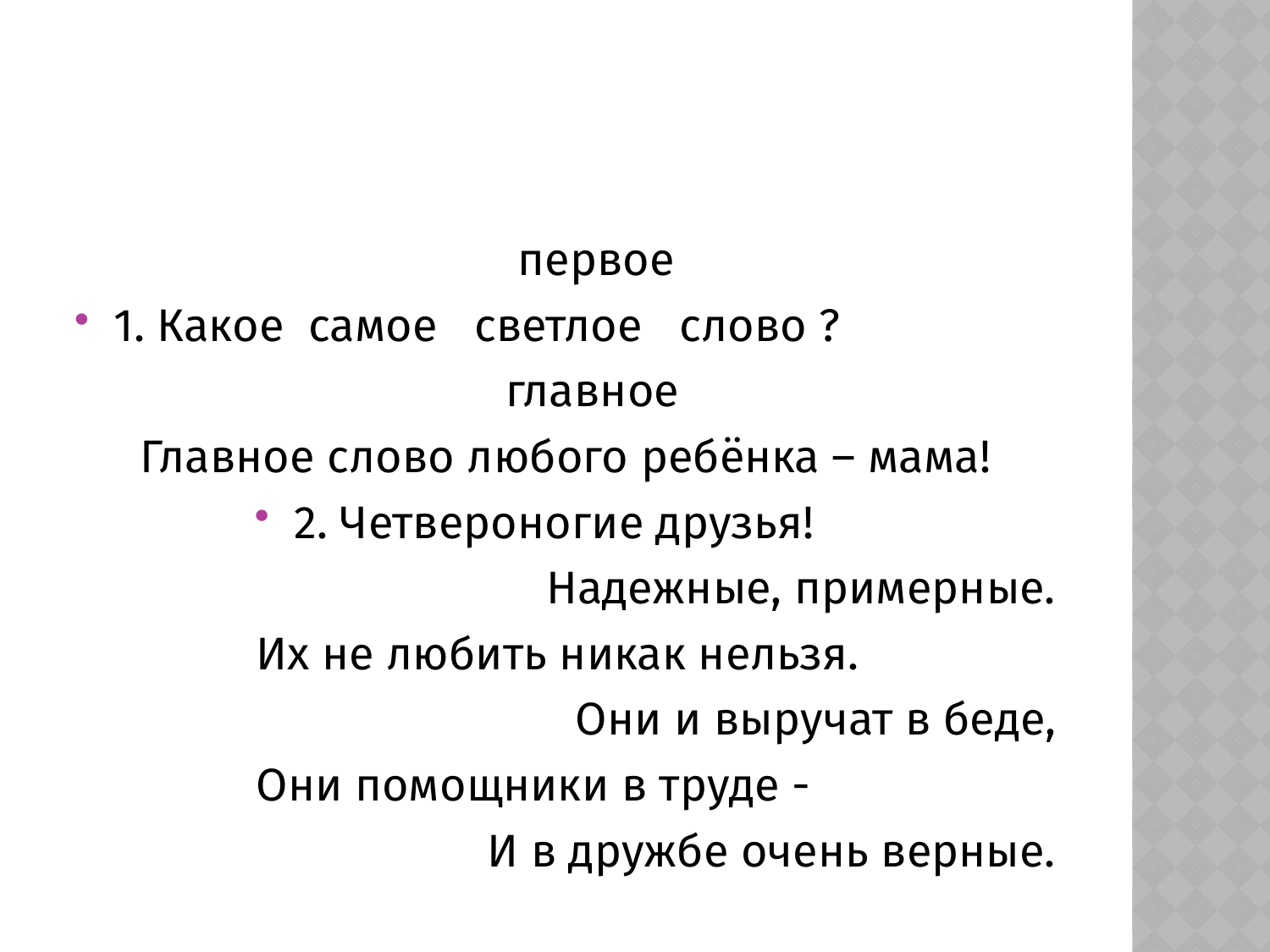

#
                                    первое
1. Какое  самое   светлое   слово ?
                                   главное
Главное слово любого ребёнка – мама!
2. Четвероногие друзья!
Надежные, примерные.
Их не любить никак нельзя.
Они и выручат в беде,
Они помощники в труде -
И в дружбе очень верные.